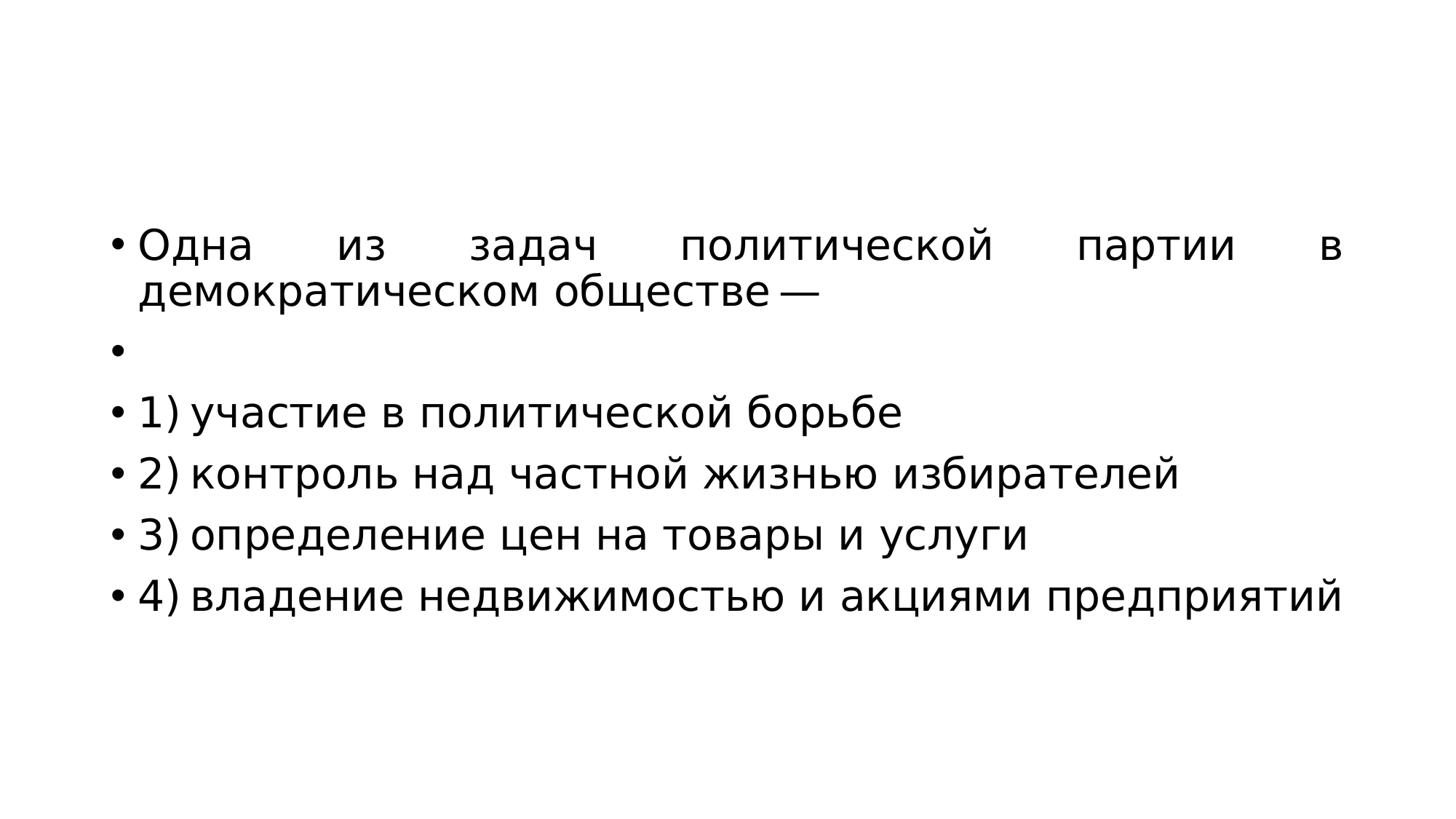

#
Одна из задач политической партии в демократическом обществе —

1) участие в политической борьбе
2) контроль над частной жизнью избирателей
3) определение цен на товары и услуги
4) владение недвижимостью и акциями предприятий